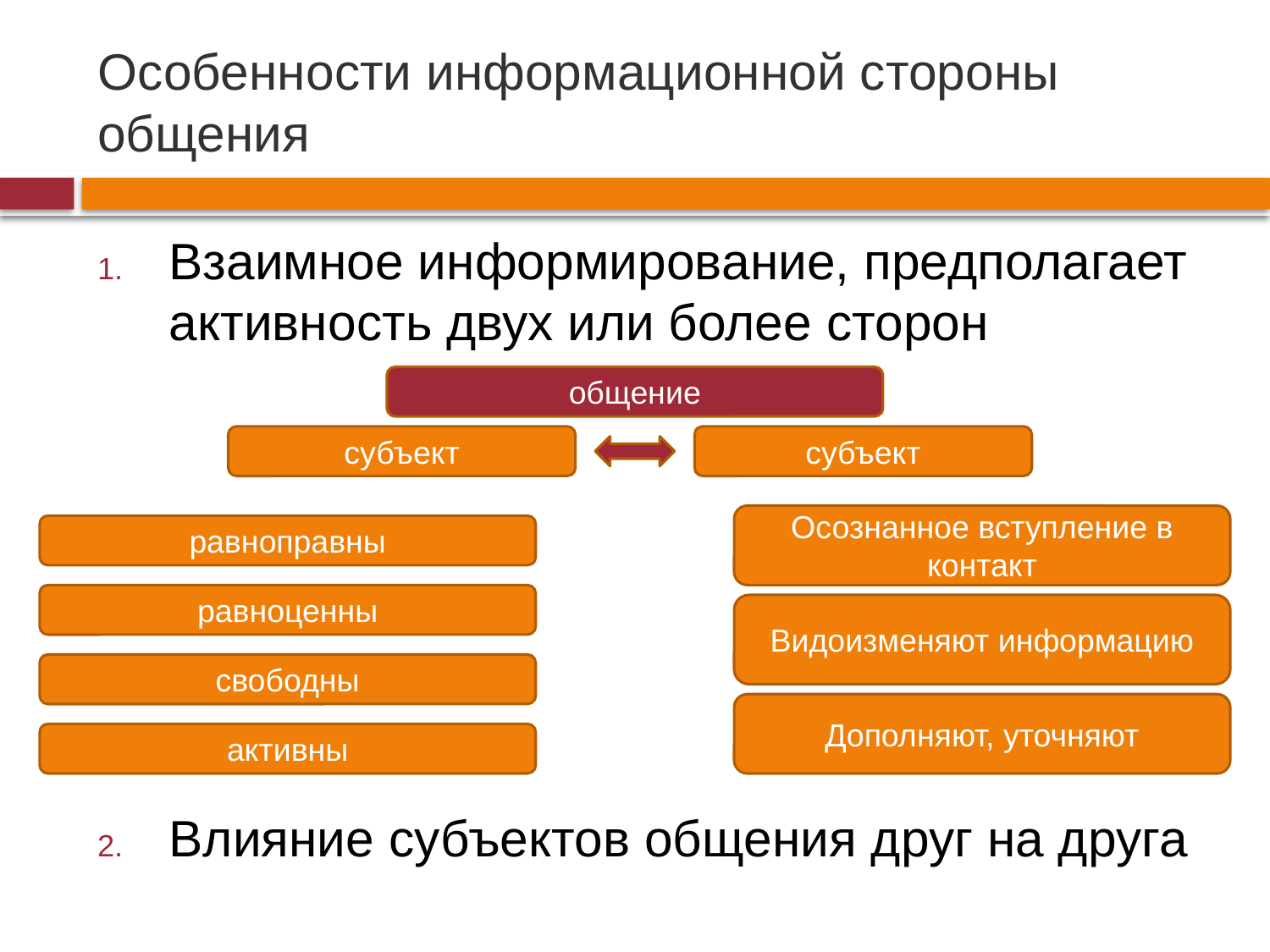

# Особенности информационной стороны общения
Взаимное информирование, предполагает активность двух или более сторон

Влияние субъектов общения друг на друга
общение
субъект
субъект

Осознанное вступление в контакт
равноправны
равноценны
Видоизменяют информацию
свободны
Дополняют, уточняют
активны